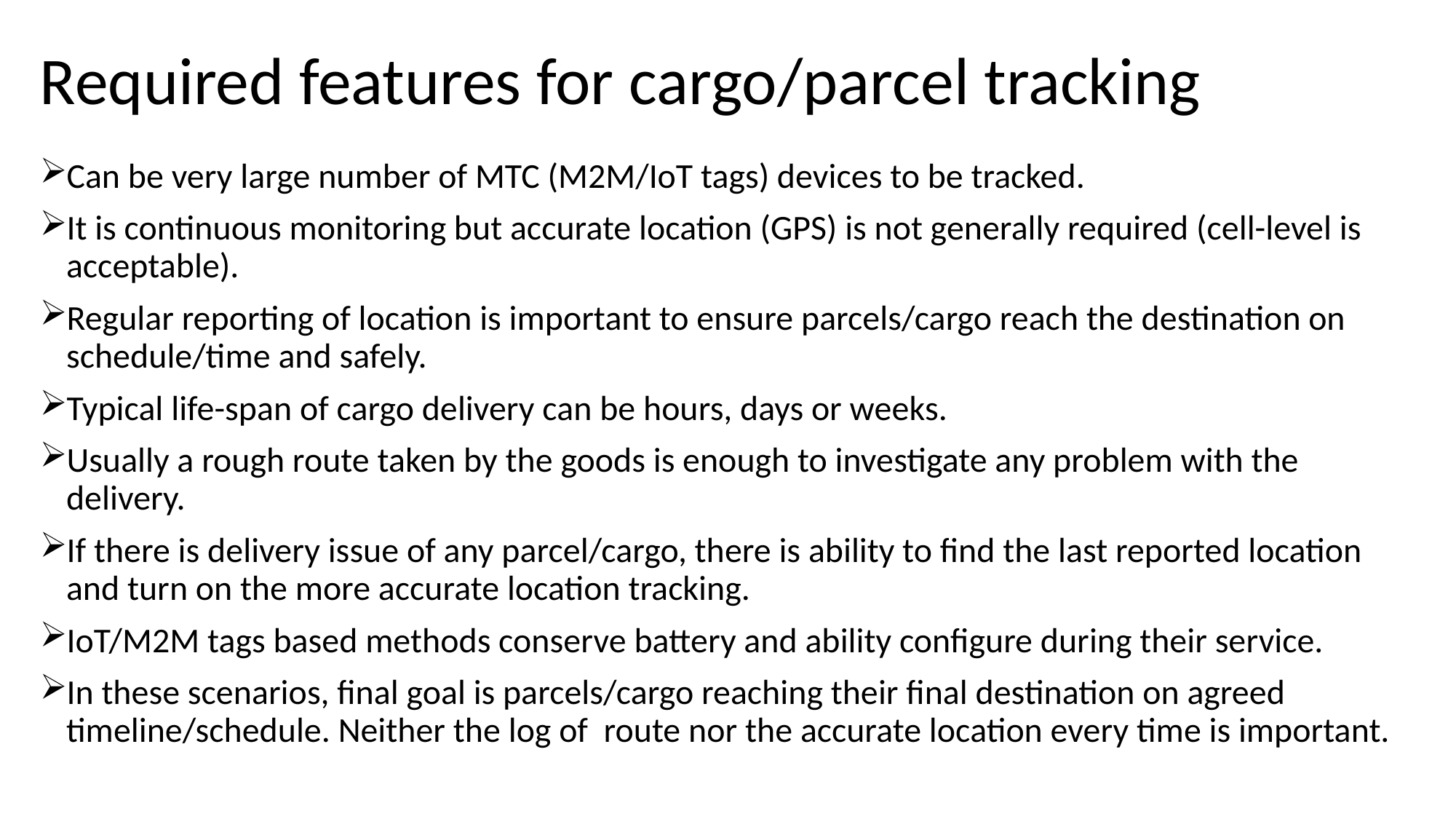

# Required features for cargo/parcel tracking
Can be very large number of MTC (M2M/IoT tags) devices to be tracked.
It is continuous monitoring but accurate location (GPS) is not generally required (cell-level is acceptable).
Regular reporting of location is important to ensure parcels/cargo reach the destination on schedule/time and safely.
Typical life-span of cargo delivery can be hours, days or weeks.
Usually a rough route taken by the goods is enough to investigate any problem with the delivery.
If there is delivery issue of any parcel/cargo, there is ability to find the last reported location and turn on the more accurate location tracking.
IoT/M2M tags based methods conserve battery and ability configure during their service.
In these scenarios, final goal is parcels/cargo reaching their final destination on agreed timeline/schedule. Neither the log of  route nor the accurate location every time is important.